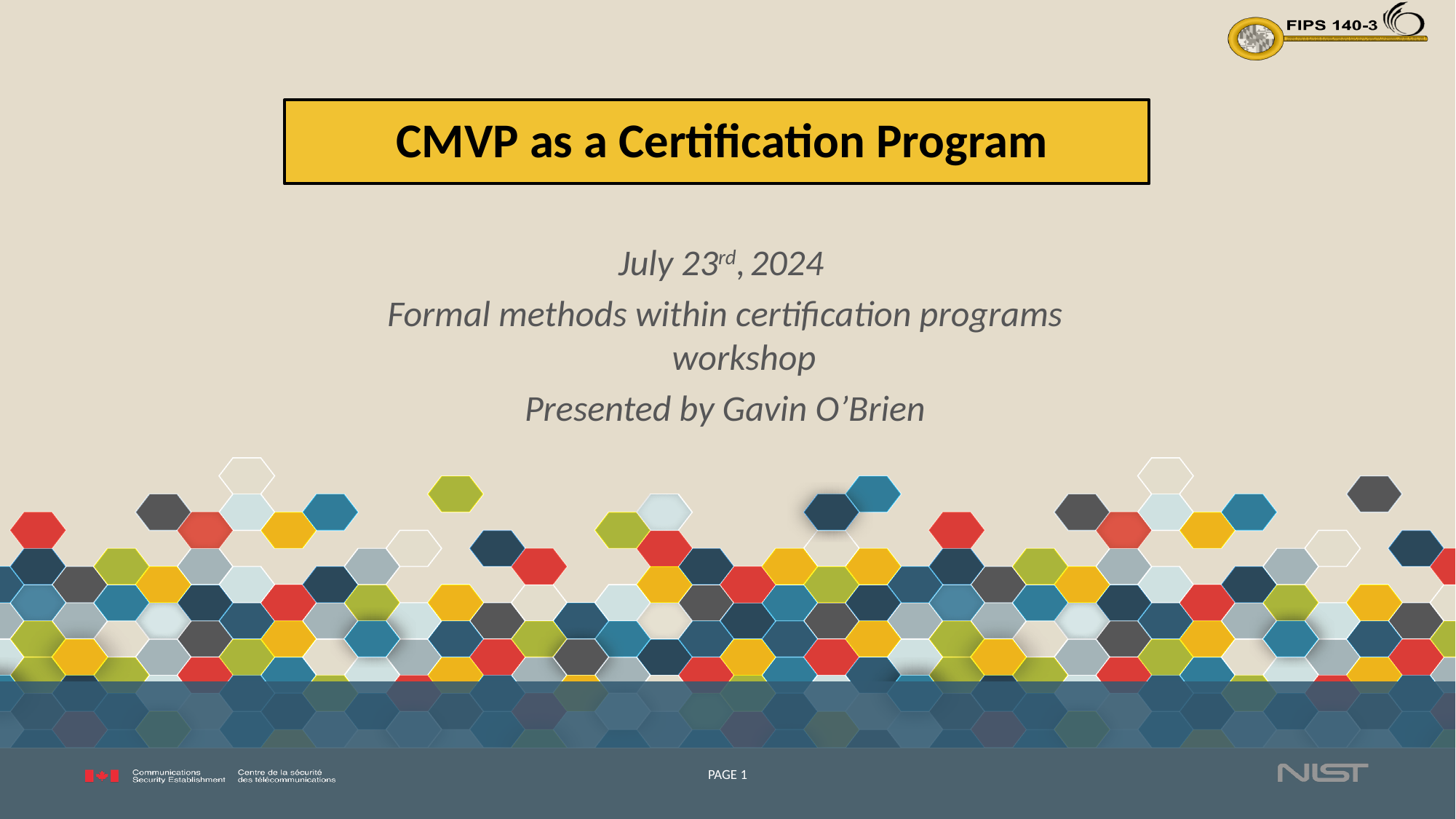

# CMVP as a Certification Program
July 23rd, 2024
Formal methods within certification programs workshop
Presented by Gavin O’Brien